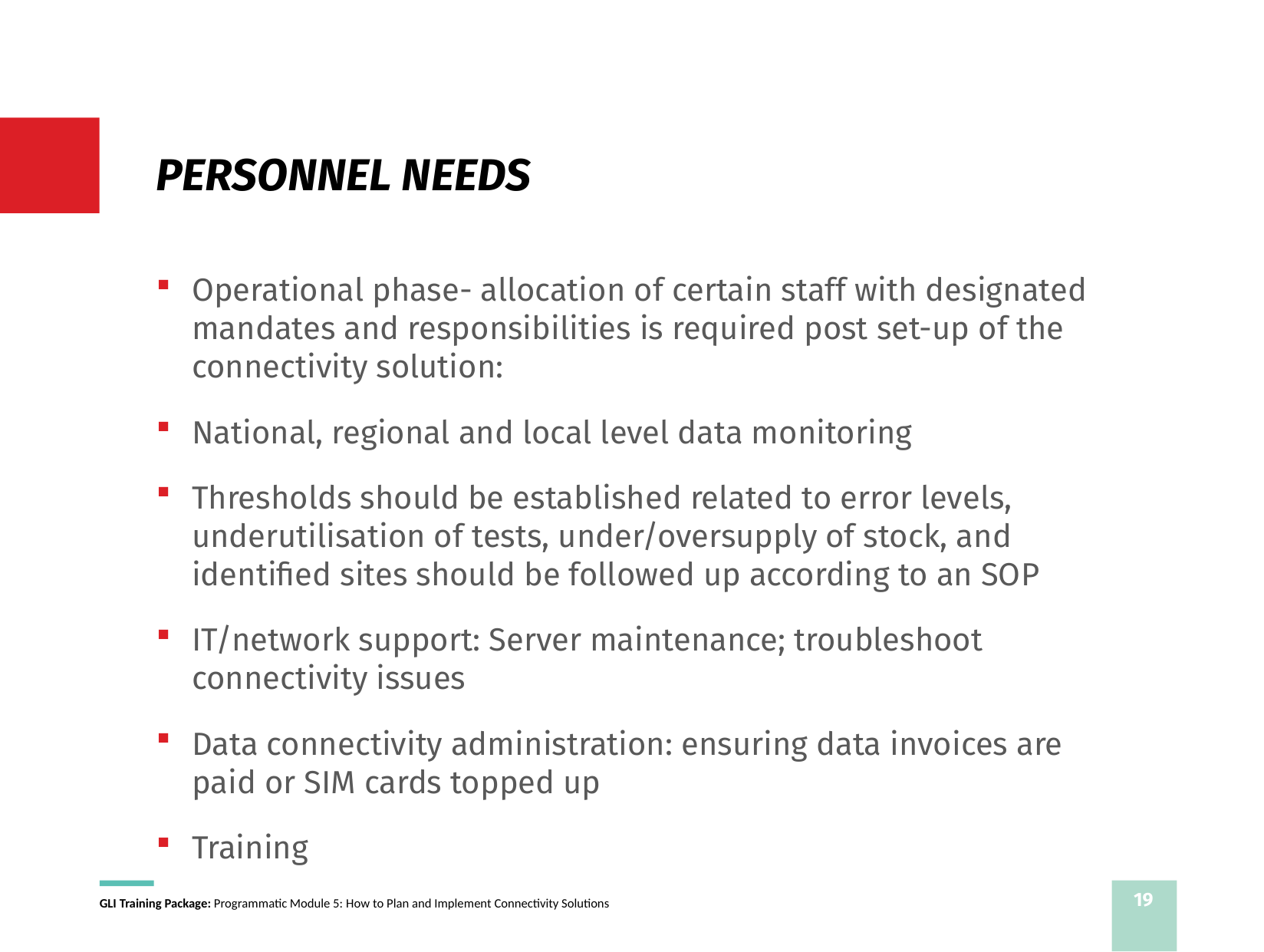

# PERSONNEL NEEDS
Operational phase- allocation of certain staff with designated mandates and responsibilities is required post set-up of the connectivity solution:
National, regional and local level data monitoring
Thresholds should be established related to error levels, underutilisation of tests, under/oversupply of stock, and identified sites should be followed up according to an SOP
IT/network support: Server maintenance; troubleshoot connectivity issues
Data connectivity administration: ensuring data invoices are paid or SIM cards topped up
Training